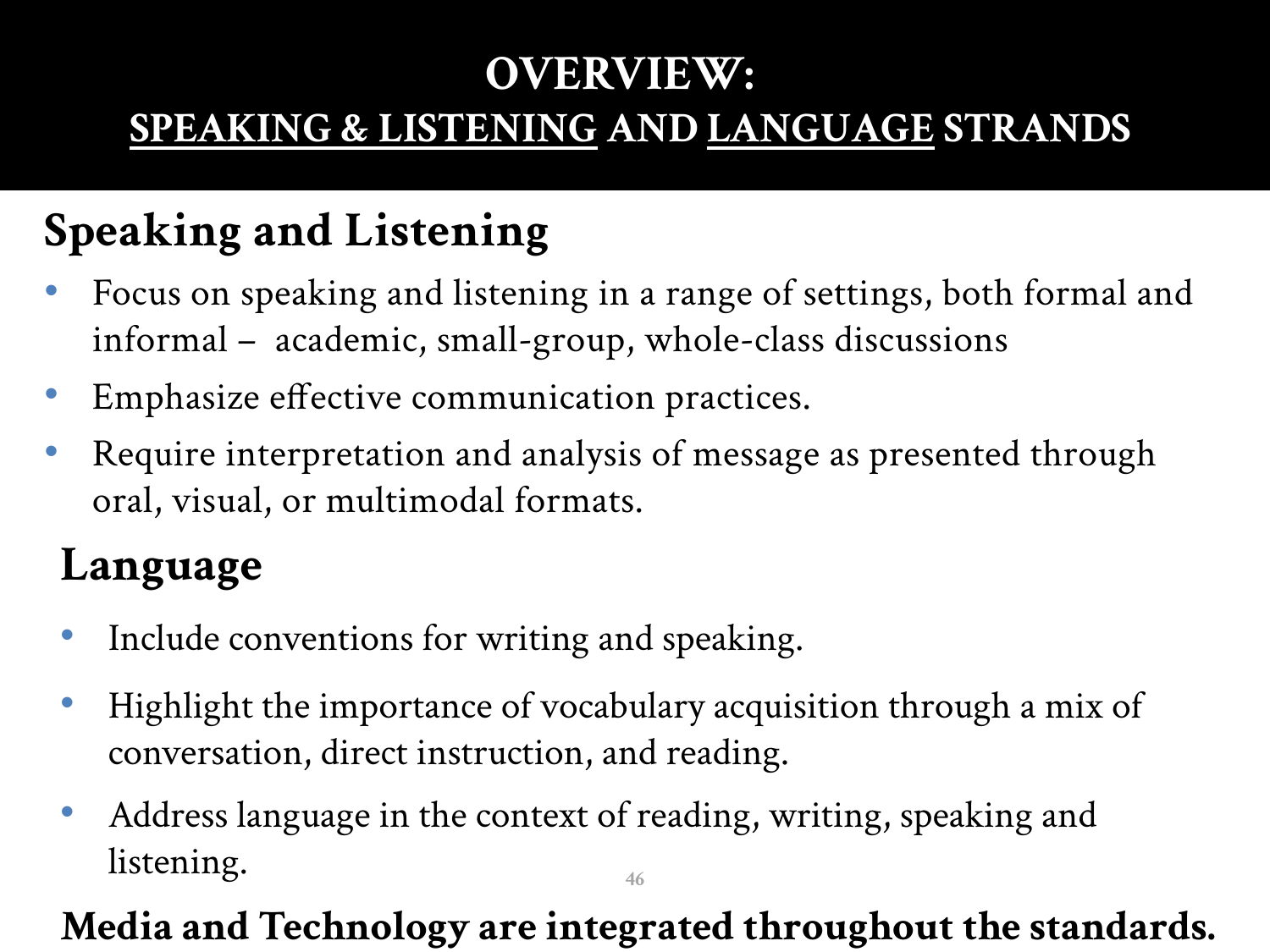

Overview:
Speaking & Listening and Language Strands
Speaking and Listening
Focus on speaking and listening in a range of settings, both formal and informal –  academic, small-group, whole-class discussions
Emphasize effective communication practices.
Require interpretation and analysis of message as presented through oral, visual, or multimodal formats.
Language
Include conventions for writing and speaking.
Highlight the importance of vocabulary acquisition through a mix of conversation, direct instruction, and reading.
Address language in the context of reading, writing, speaking and listening.
Media and Technology are integrated throughout the standards.
46